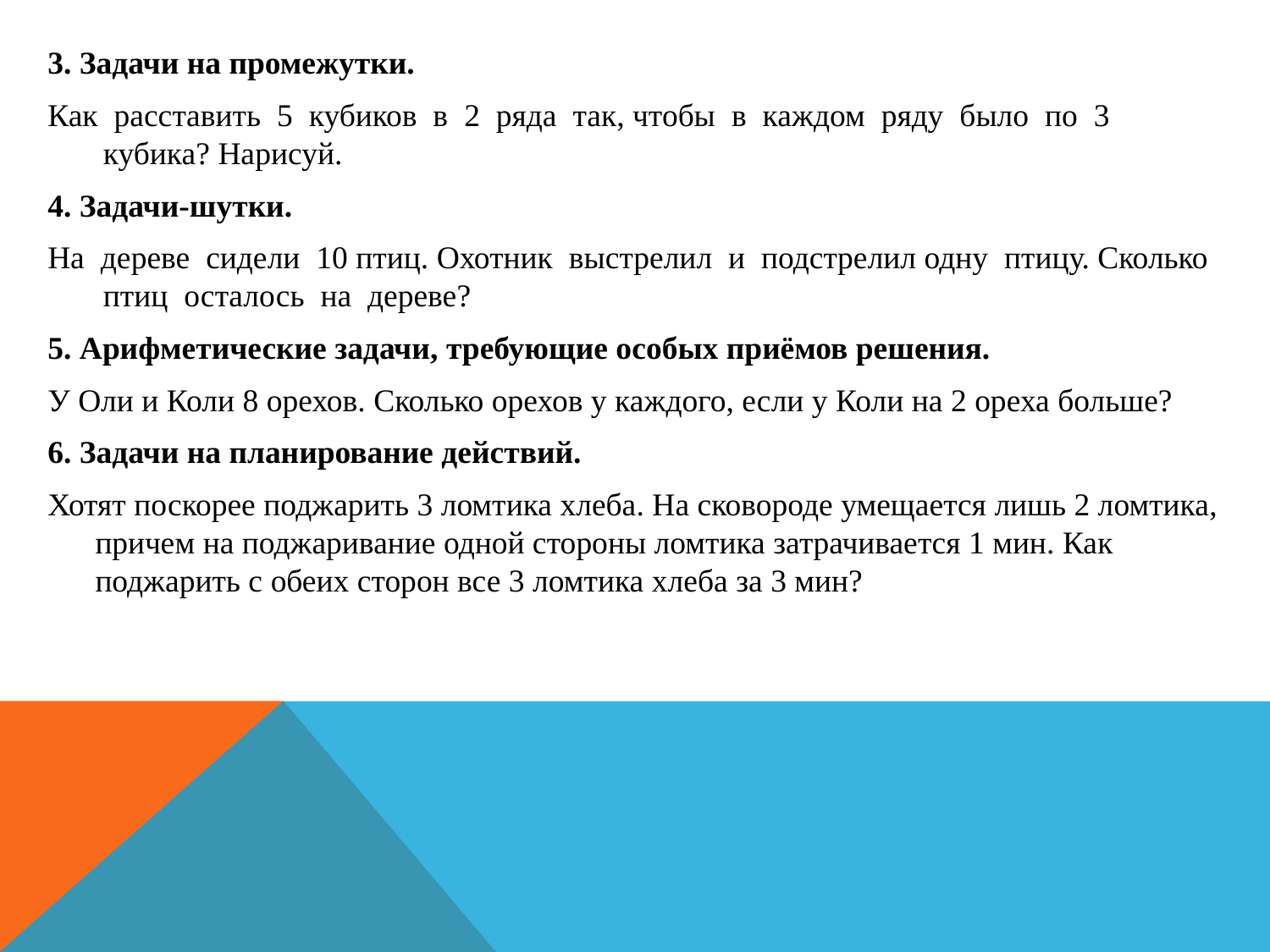

3. Задачи на промежутки.
Как  расставить  5  кубиков  в  2  ряда  так, чтобы  в  каждом  ряду  было  по  3  кубика? Нарисуй.
4. Задачи-шутки.
На  дереве  сидели  10 птиц. Охотник  выстрелил  и  подстрелил одну  птицу. Сколько  птиц  осталось  на  дереве?
5. Арифметические задачи, требующие особых приёмов решения.
У Оли и Коли 8 орехов. Сколько орехов у каждого, если у Коли на 2 ореха больше?
6. Задачи на планирование действий.
Хотят поскорее поджарить 3 ломтика хлеба. На сковороде умещается лишь 2 ломтика, причем на поджаривание одной стороны ломтика затрачивается 1 мин. Как поджарить с обеих сторон все 3 ломтика хлеба за 3 мин?

#